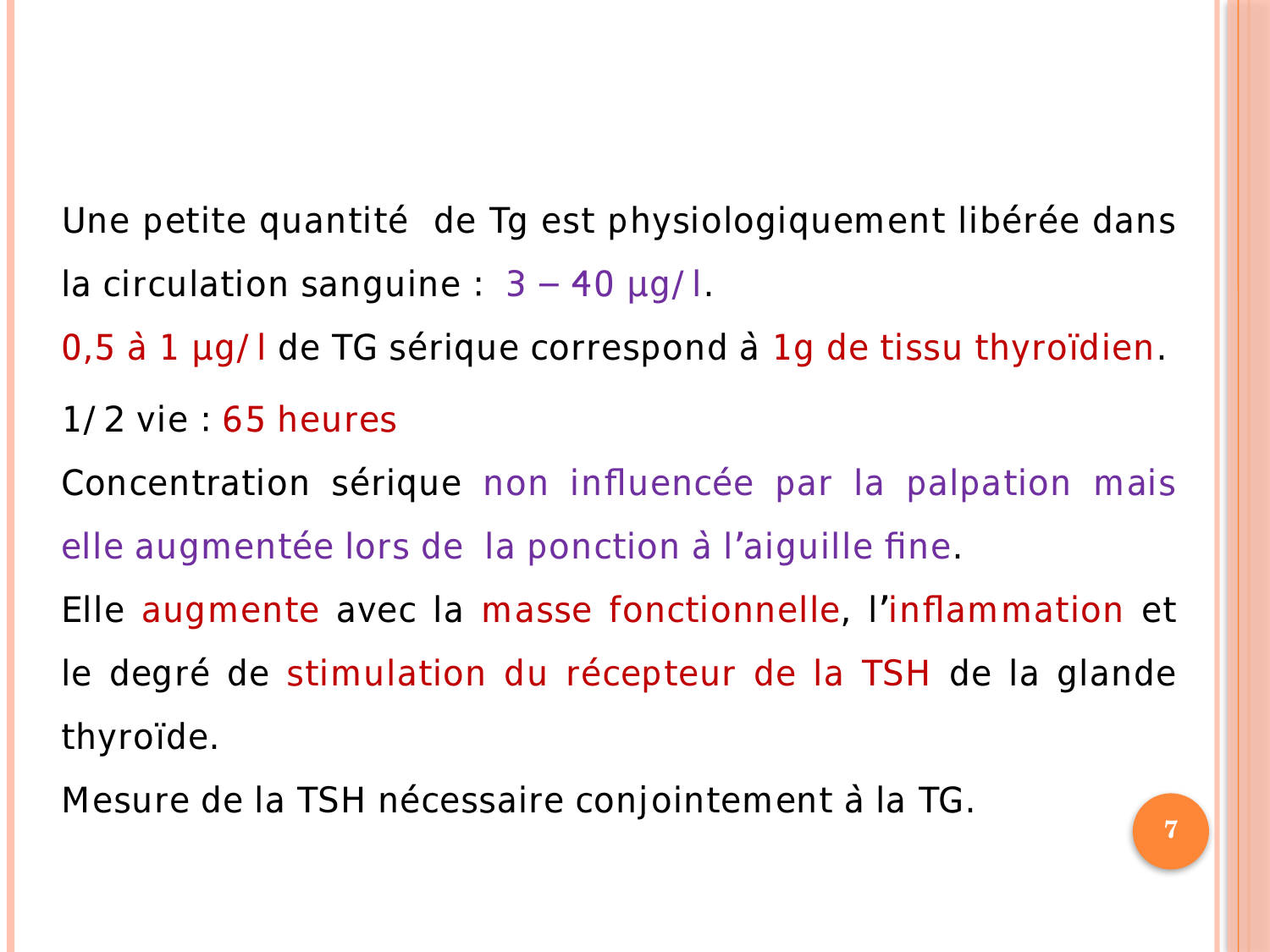

Une petite quantité  de Tg est physiologiquement libérée dans la circulation sanguine :  3 – 40 µg/l.
0,5 à 1 µg/l de TG sérique correspond à 1g de tissu thyroïdien.
1/2 vie : 65 heures
Concentration sérique non influencée par la palpation mais elle augmentée lors de  la ponction à l’aiguille fine.
Elle augmente avec la masse fonctionnelle, l’inflammation et le degré de stimulation du récepteur de la TSH de la glande thyroïde.
Mesure de la TSH nécessaire conjointement à la TG.
7